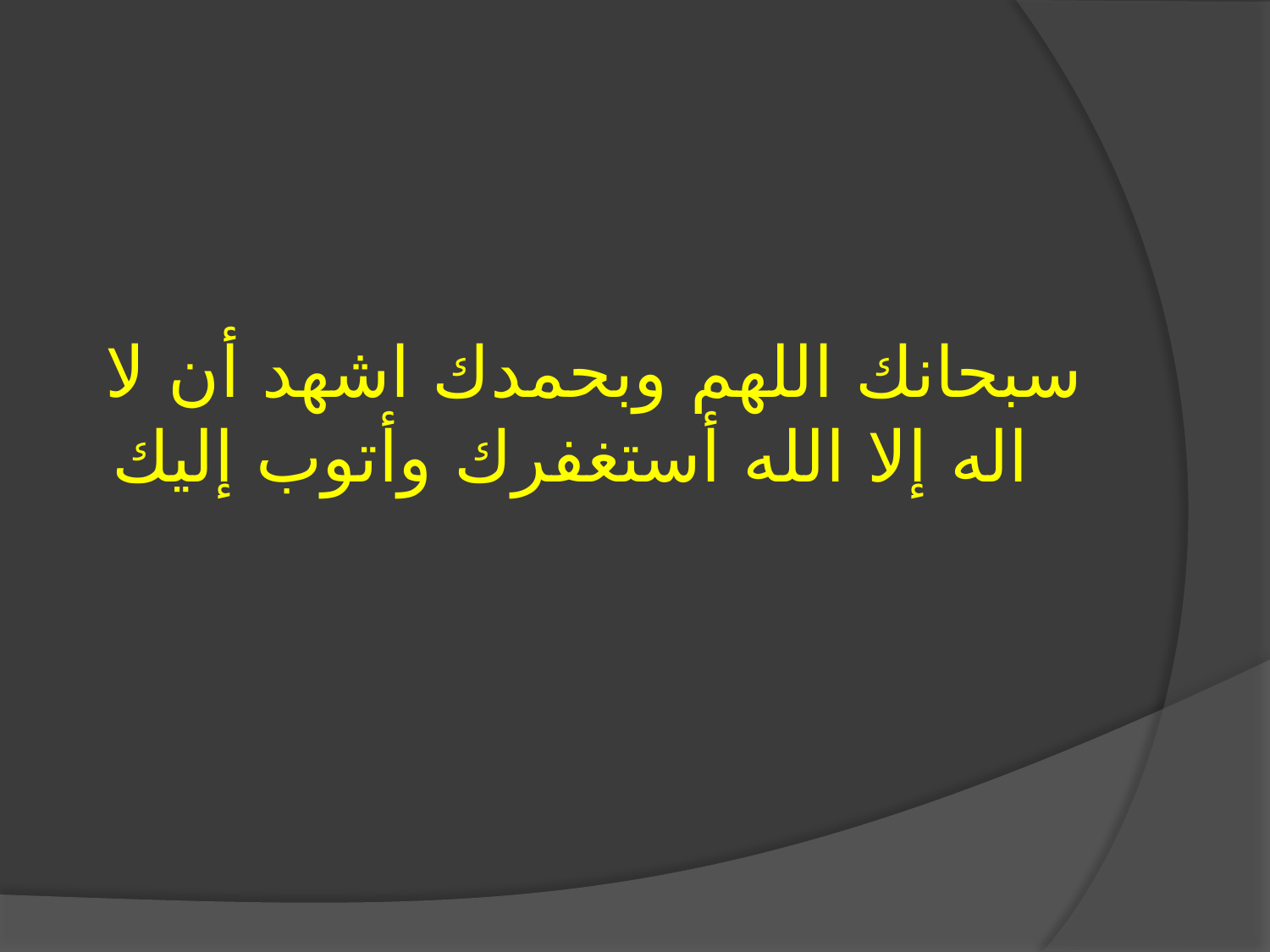

سبحانك اللهم وبحمدك اشهد أن لا اله إلا الله أستغفرك وأتوب إليك